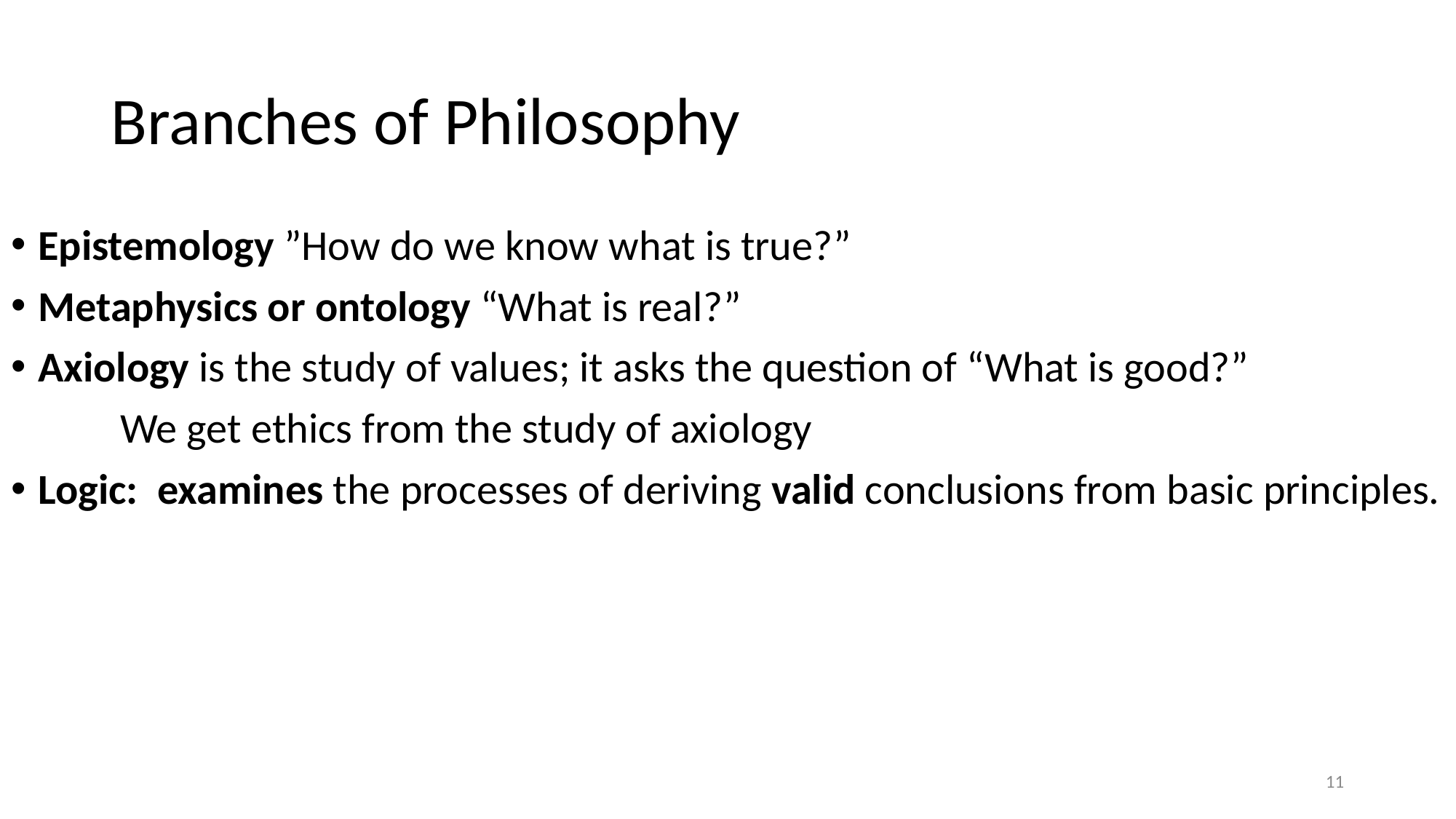

# Branches of Philosophy
Epistemology ”How do we know what is true?”
Metaphysics or ontology “What is real?”
Axiology is the study of values; it asks the question of “What is good?”
	We get ethics from the study of axiology
Logic:  examines the processes of deriving valid conclusions from basic principles.

11